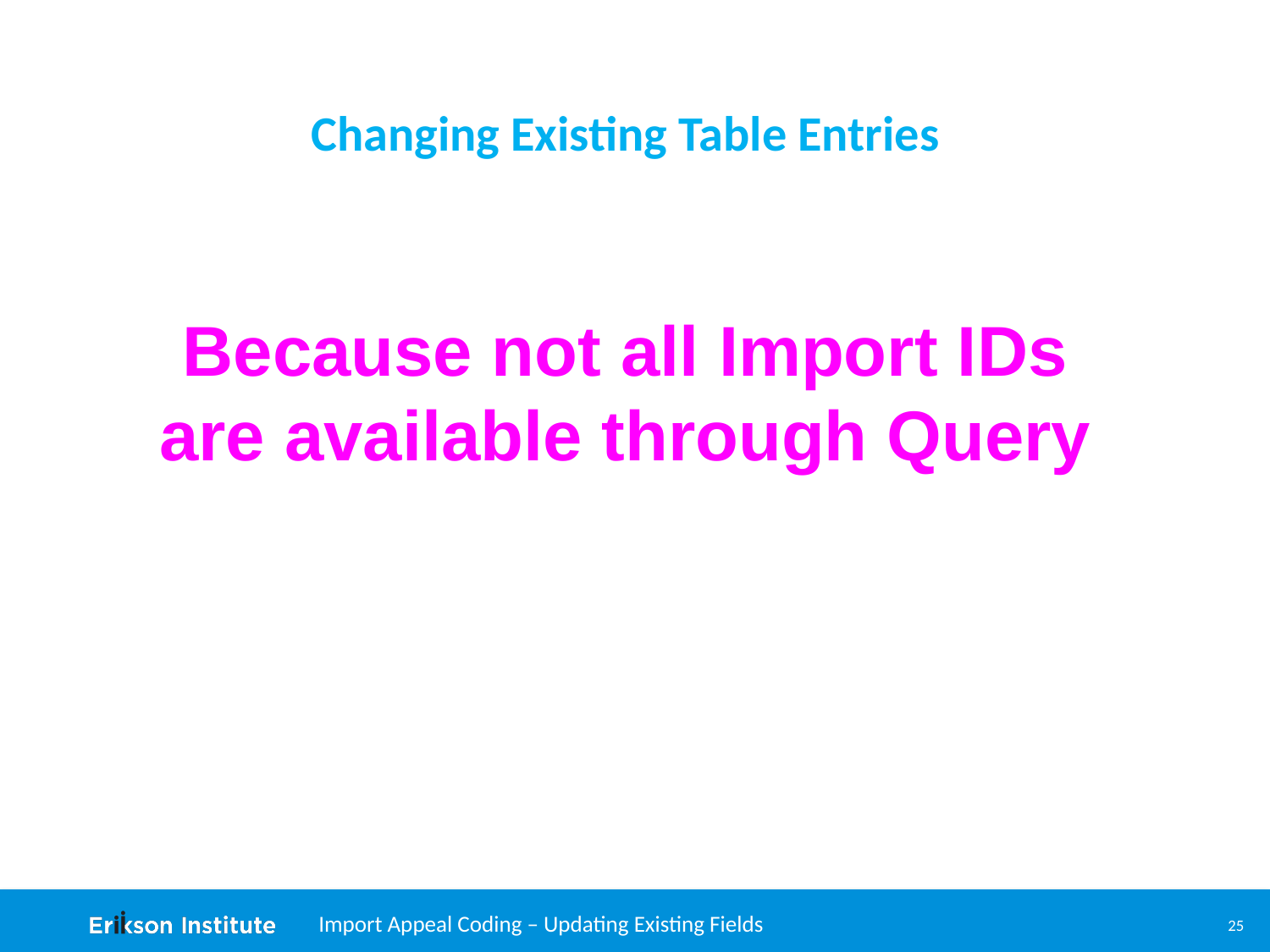

Changing Existing Table Entries
Because not all Import IDs
are available through Query
25
Import Appeal Coding – Updating Existing Fields